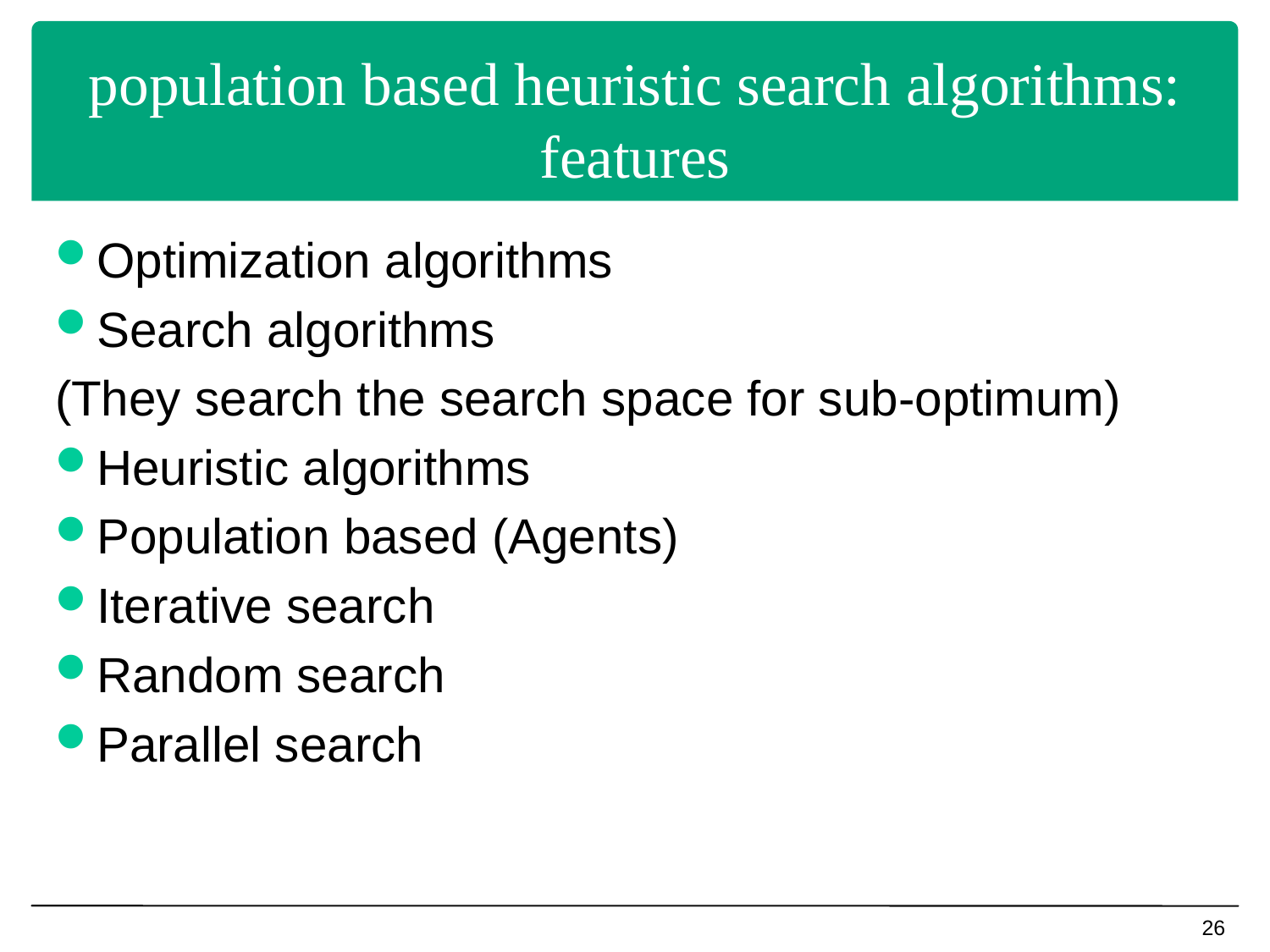

# population based heuristic search algorithms: features
Optimization algorithms
Search algorithms
(They search the search space for sub-optimum)
Heuristic algorithms
Population based (Agents)
Iterative search
Random search
Parallel search
26